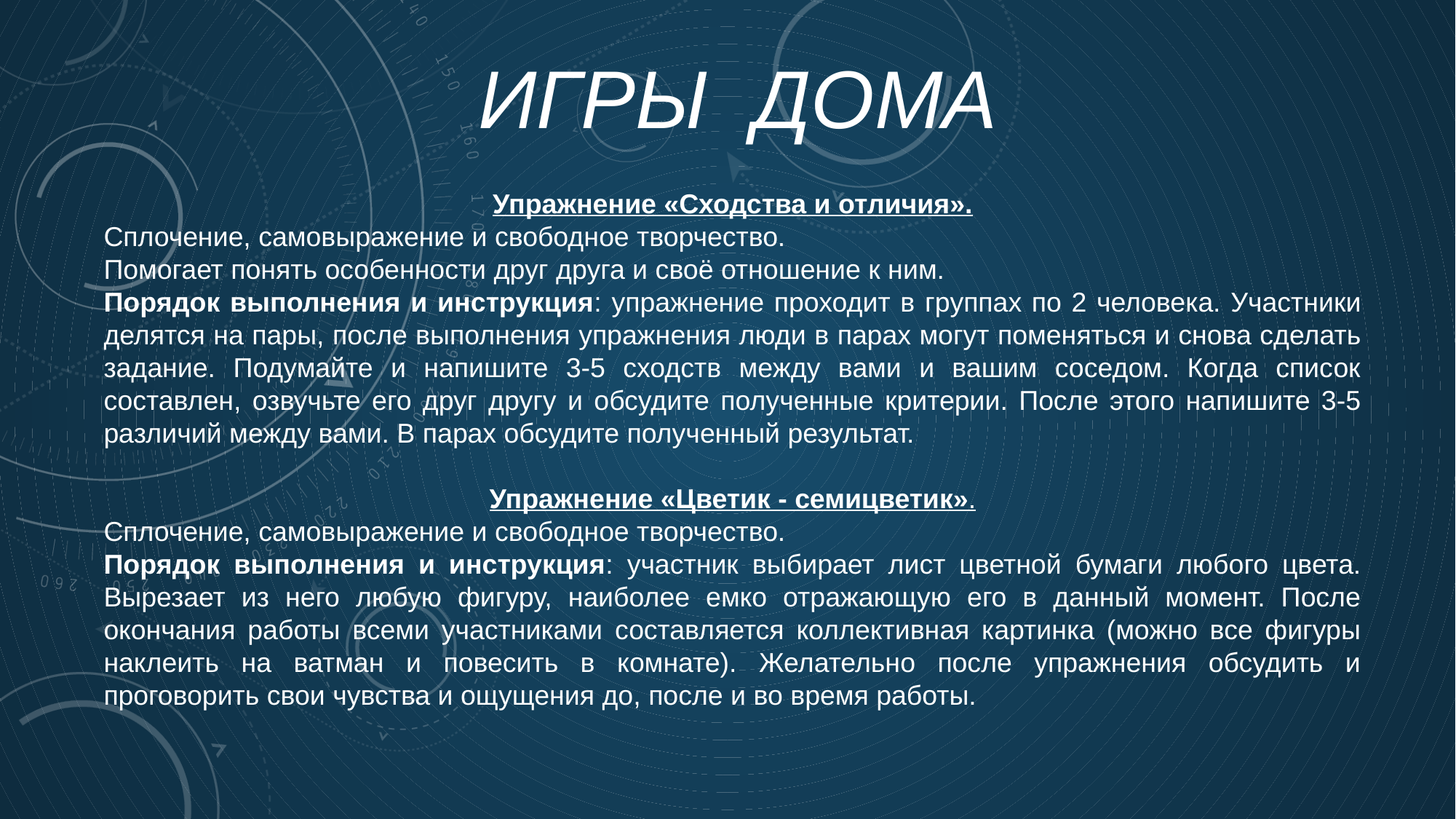

Игры  дома
Упражнение «Сходства и отличия».
Сплочение, самовыражение и свободное творчество.
Помогает понять особенности друг друга и своё отношение к ним.
Порядок выполнения и инструкция: упражнение проходит в группах по 2 человека. Участники делятся на пары, после выполнения упражнения люди в парах могут поменяться и снова сделать задание. Подумайте и напишите 3-5 сходств между вами и вашим соседом. Когда список составлен, озвучьте его друг другу и обсудите полученные критерии. После этого напишите 3-5 различий между вами. В парах обсудите полученный результат.

Упражнение «Цветик - семицветик».
Сплочение, самовыражение и свободное творчество.
Порядок выполнения и инструкция: участник выбирает лист цветной бумаги любого цвета. Вырезает из него любую фигуру, наиболее емко отражающую его в данный момент. После окончания работы всеми участниками составляется коллективная картинка (можно все фигуры наклеить на ватман и повесить в комнате). Желательно после упражнения обсудить и проговорить свои чувства и ощущения до, после и во время работы.